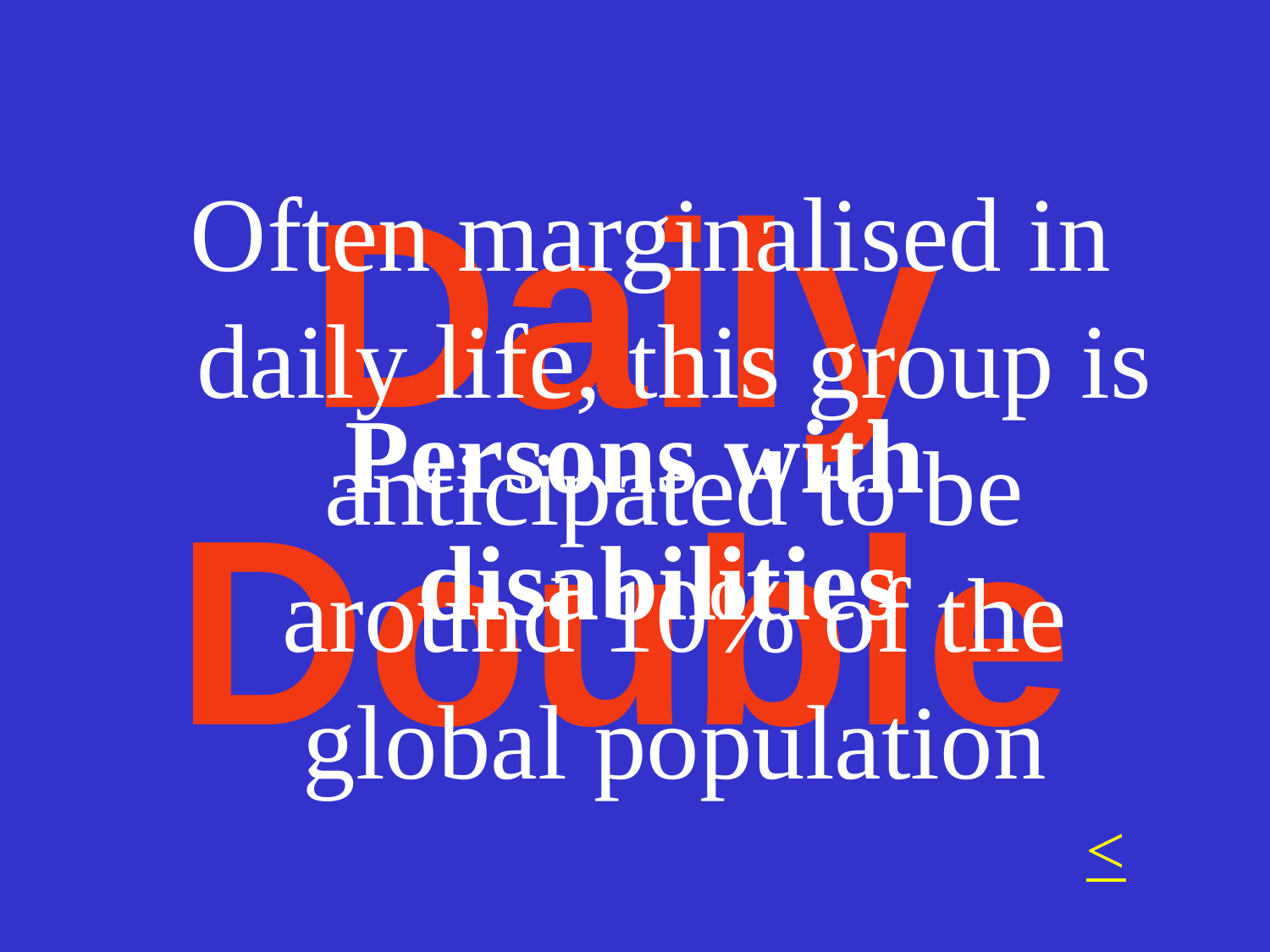

Often marginalised in daily life, this group is anticipated to be around 10% of the global population
# Daily Double
Persons with disabilities
<